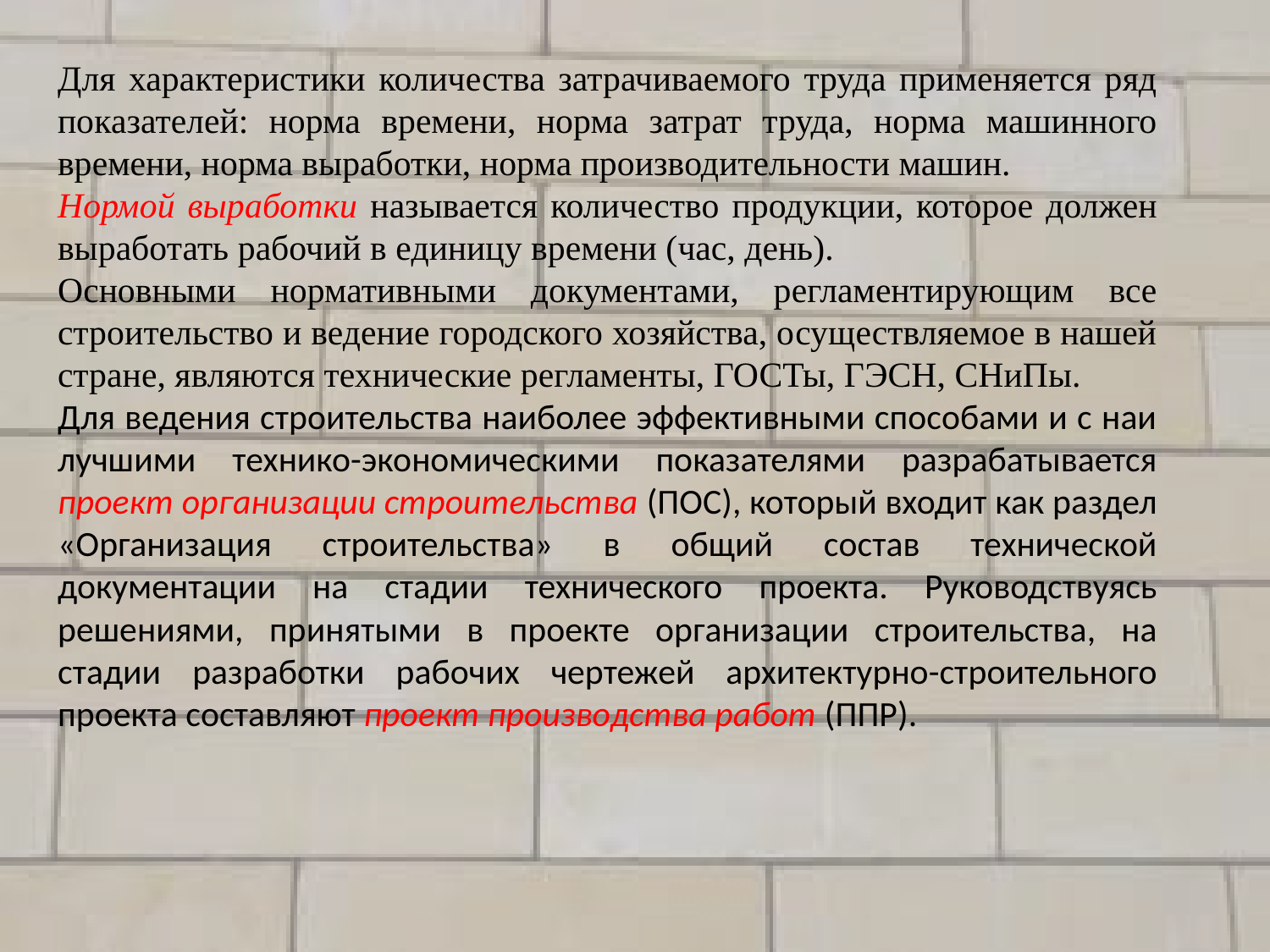

Для характеристики количества затрачиваемого труда применяется ряд показателей: норма времени, норма затрат труда, норма машинного време­ни, норма выработки, норма производительности машин.
Нормой выработки называется количество продукции, которое должен выработать рабочий в единицу времени (час, день).
Основными нормативными документами, регламентирующим все строительство и ведение городского хозяйства, осуществляемое в нашей стране, являются технические регламенты, ГОСТы, ГЭСН, СНиПы.
Для ведения строительства наиболее эффективными способами и с наи­лучшими технико-экономическими показателями разрабатывается проект организации строительства (ПОС), который входит как раздел «Организа­ция строительства» в общий состав технической документации на стадии технического проекта. Руководствуясь решениями, принятыми в проекте ор­ганизации строительства, на стадии разработки рабочих чертежей архитек­турно-строительного проекта составляют проект производства работ (ППР).